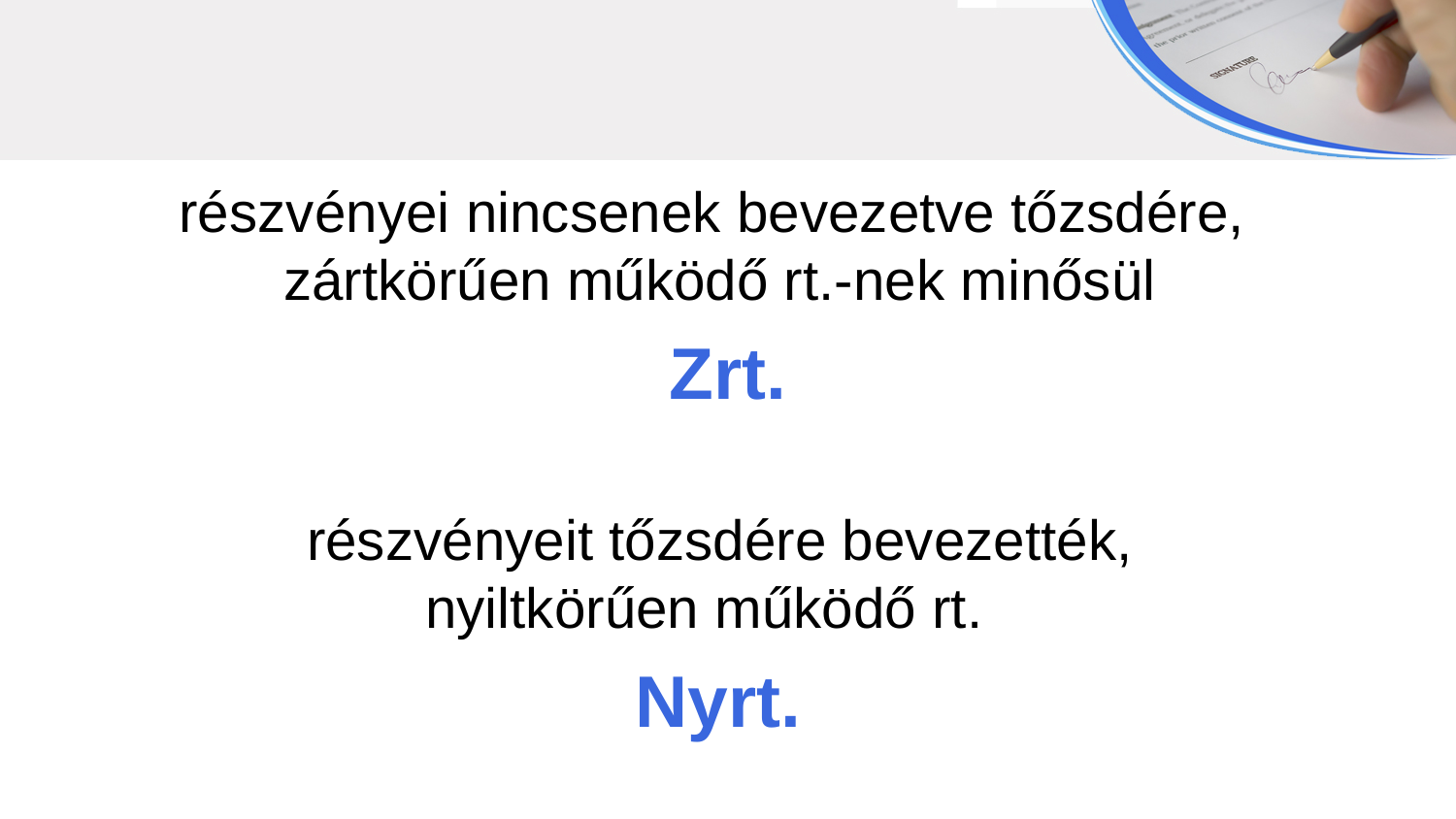

részvényei nincsenek bevezetve tőzsdére,
zártkörűen működő rt.-nek minősül
Zrt.

részvényeit tőzsdére bevezették,
nyiltkörűen működő rt.
Nyrt.